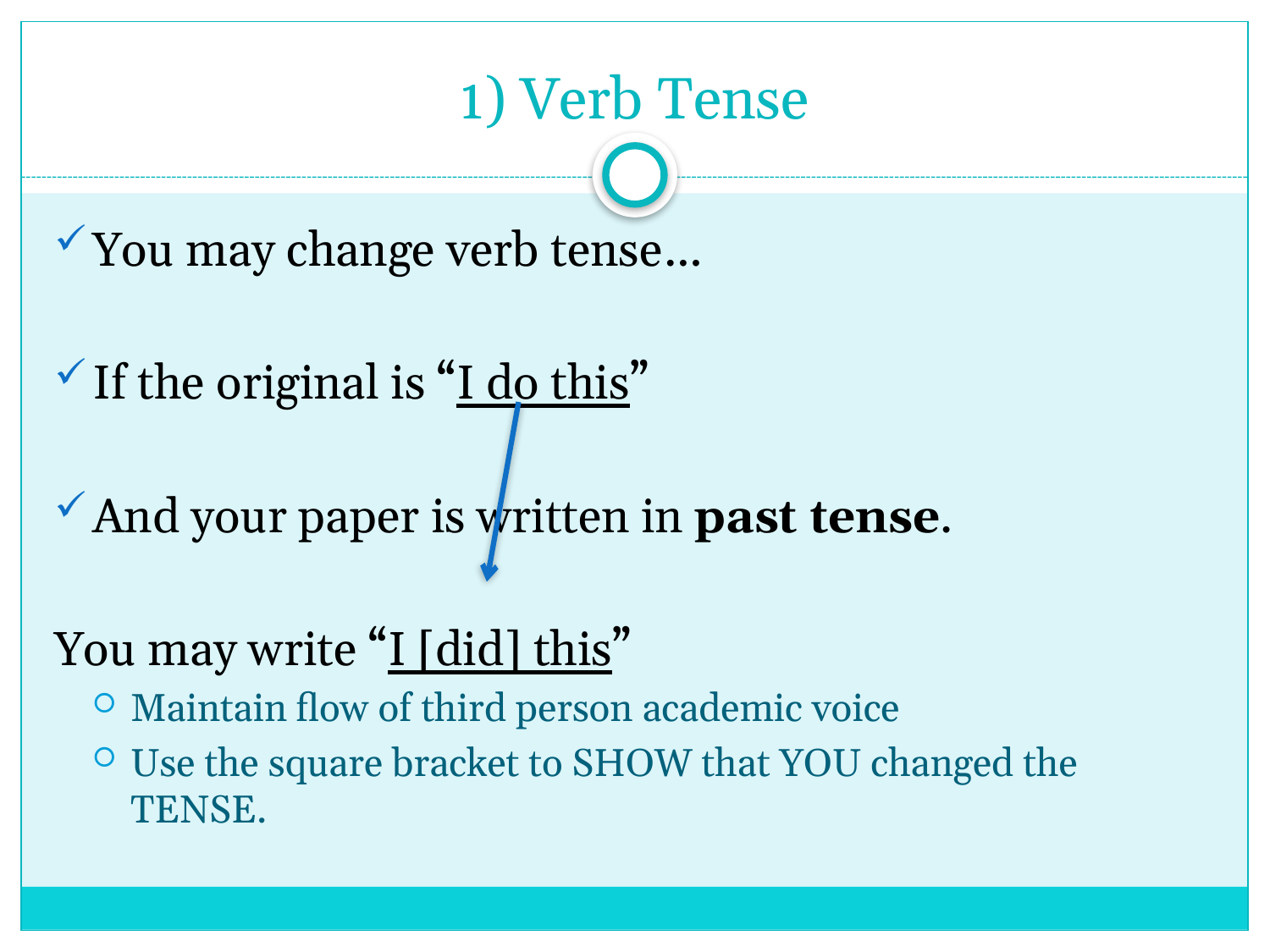

# 1) Verb Tense
You may change verb tense…

If the original is “I do this”

And your paper is written in past tense.

You may write “I [did] this”
Maintain flow of third person academic voice
Use the square bracket to SHOW that YOU changed the TENSE.